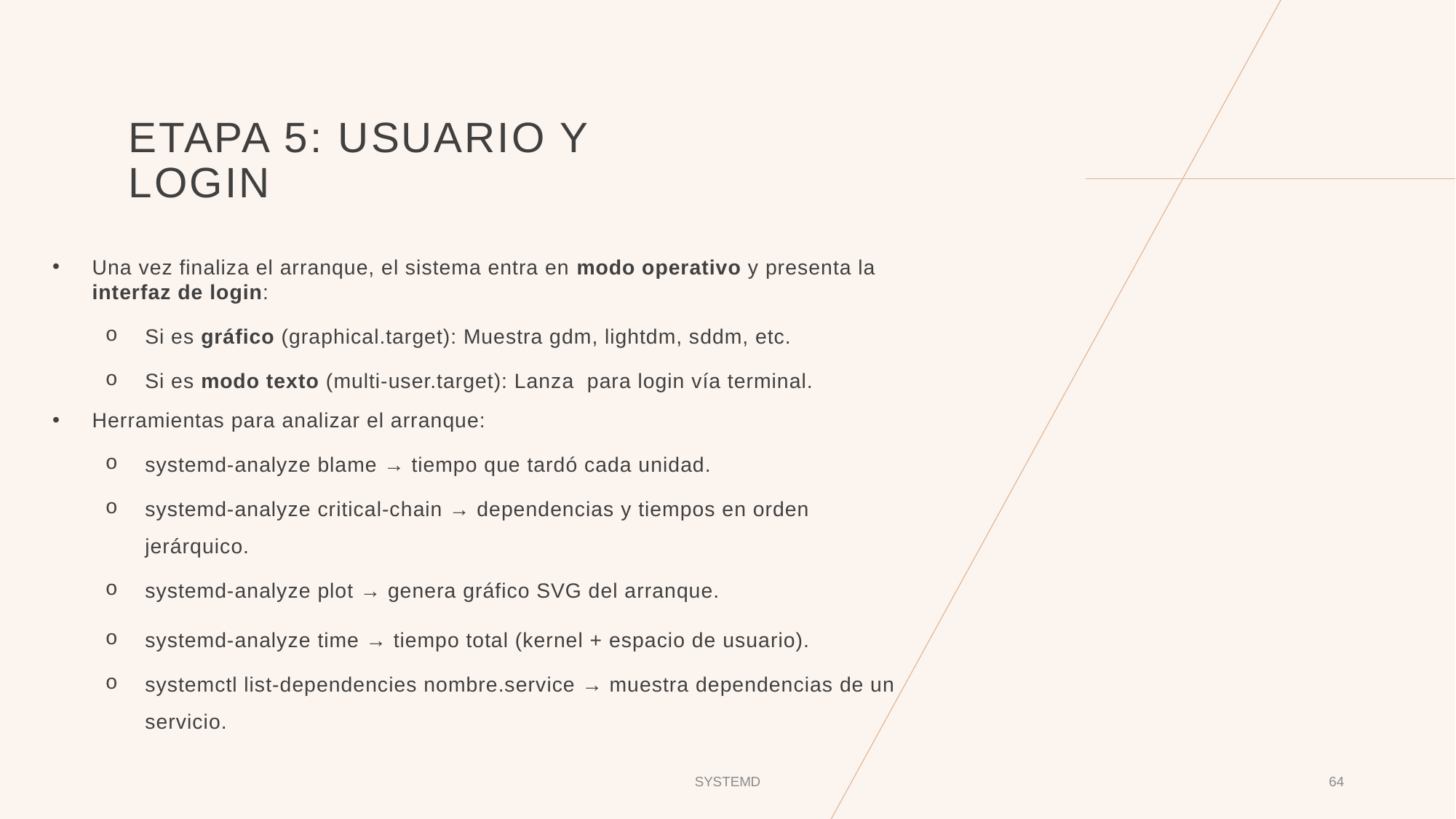

# Etapa 5: uSUARIO Y LOGIN
Una vez finaliza el arranque, el sistema entra en modo operativo y presenta la interfaz de login:
Si es gráfico (graphical.target): Muestra gdm, lightdm, sddm, etc.
Si es modo texto (multi-user.target): Lanza  para login vía terminal.
Herramientas para analizar el arranque:
systemd-analyze blame → tiempo que tardó cada unidad.
systemd-analyze critical-chain → dependencias y tiempos en orden jerárquico.
systemd-analyze plot → genera gráfico SVG del arranque.
systemd-analyze time → tiempo total (kernel + espacio de usuario).
systemctl list-dependencies nombre.service → muestra dependencias de un servicio.

SYSTEMD
64